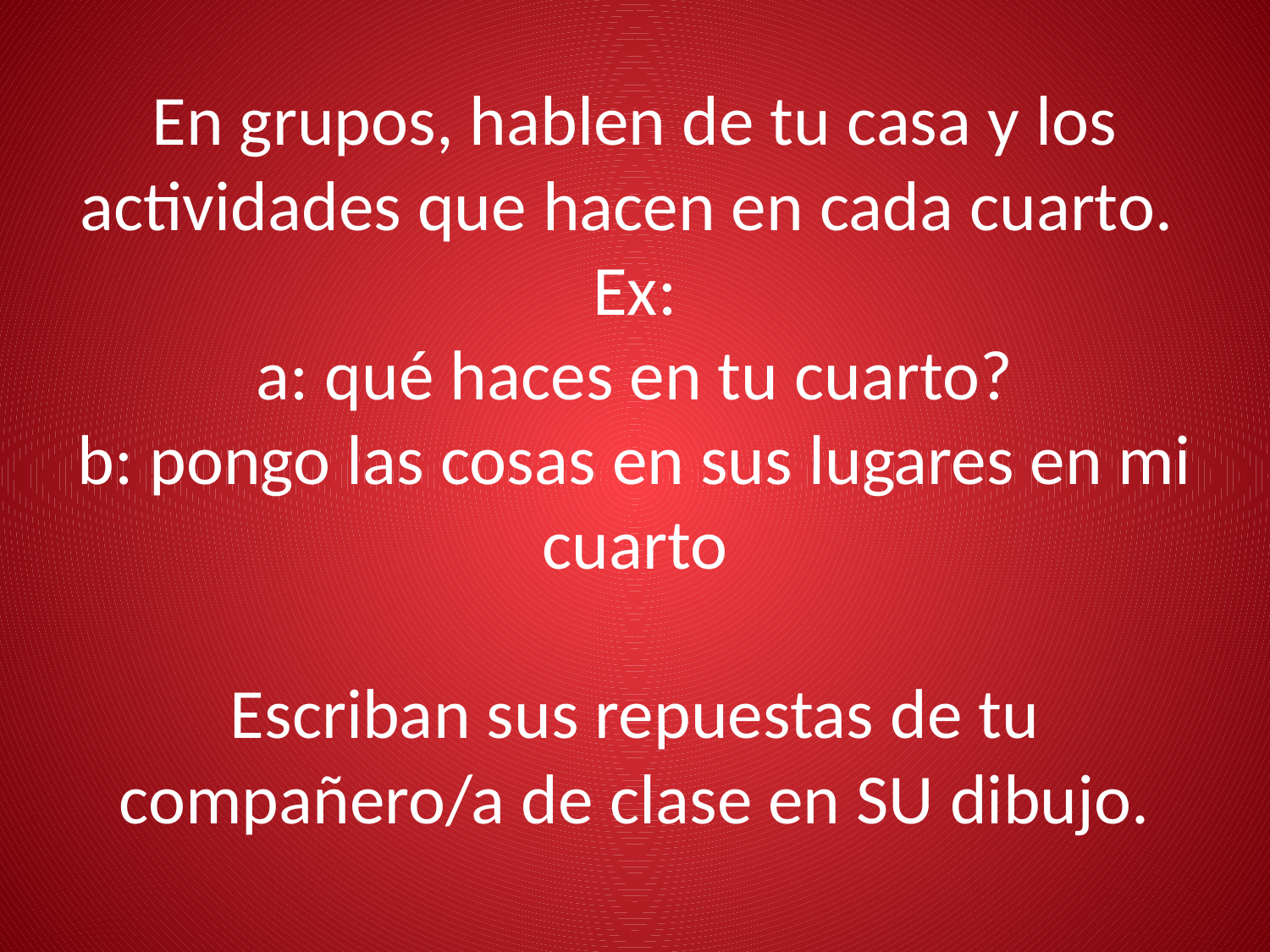

# En grupos, hablen de tu casa y los actividades que hacen en cada cuarto. Ex: a: qué haces en tu cuarto? b: pongo las cosas en sus lugares en mi cuarto Escriban sus repuestas de tu compañero/a de clase en SU dibujo.